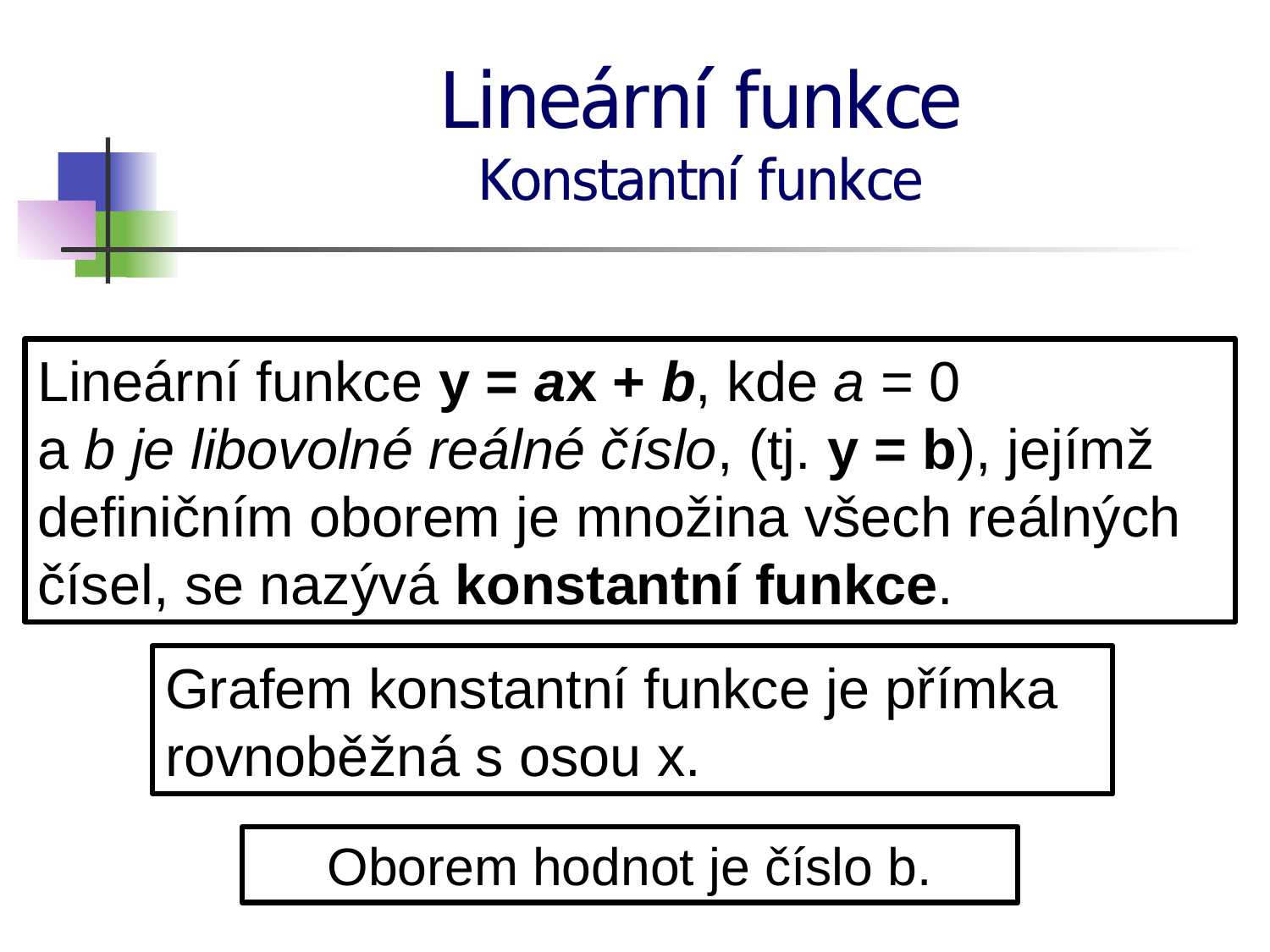

# Lineární funkce Konstantní funkce
Lineární funkce y = ax + b, kde a = 0
a b je libovolné reálné číslo, (tj. y = b), jejímž definičním oborem je množina všech reálných čísel, se nazývá konstantní funkce.
Grafem konstantní funkce je přímka rovnoběžná s osou x.
Oborem hodnot je číslo b.